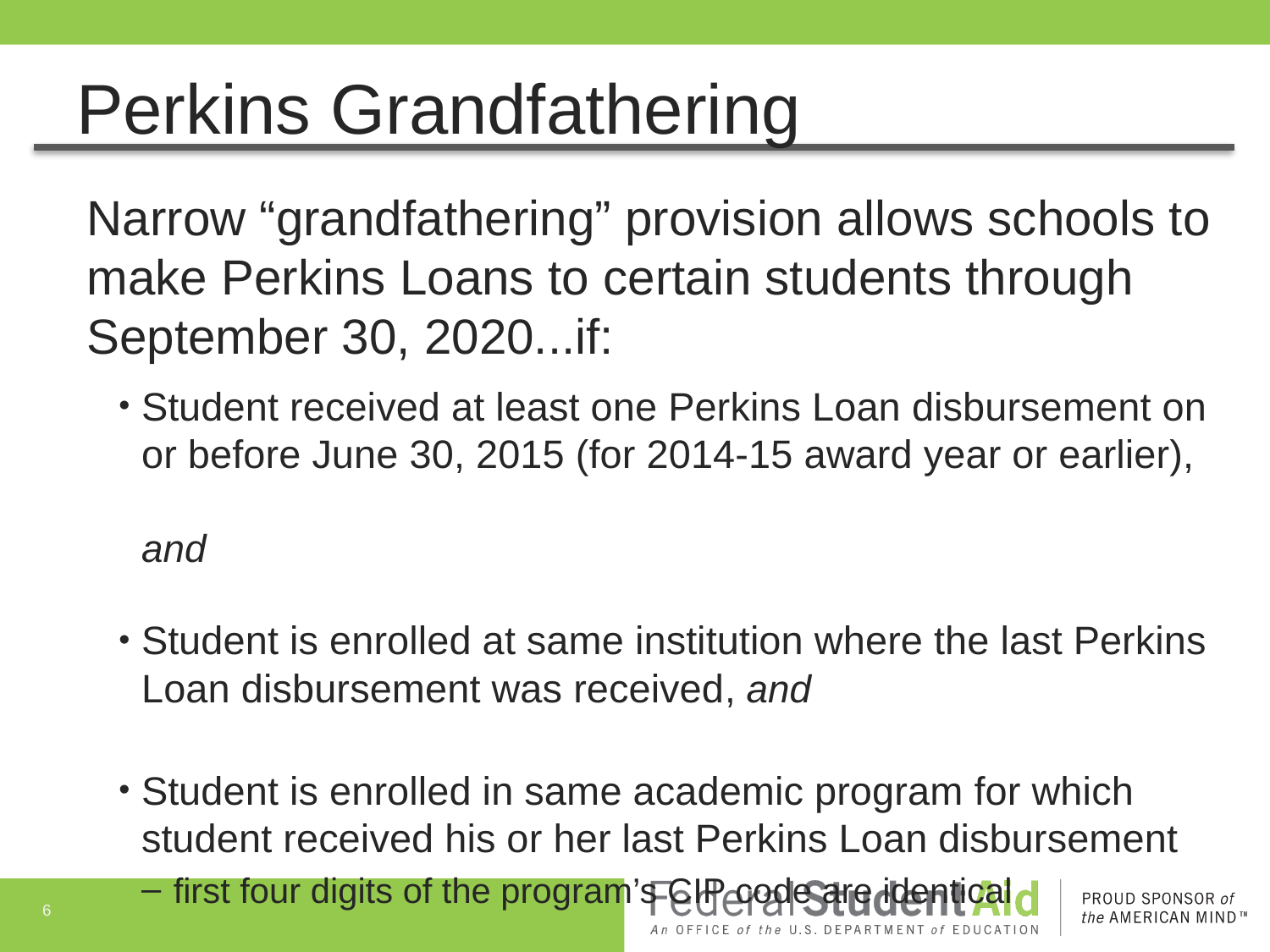

# Perkins Grandfathering
Narrow “grandfathering” provision allows schools to make Perkins Loans to certain students through September 30, 2020...if:

Student received at least one Perkins Loan disbursement on or before June 30, 2015 (for 2014-15 award year or earlier), 								and

Student is enrolled at same institution where the last Perkins Loan disbursement was received, and

Student is enrolled in same academic program for which student received his or her last Perkins Loan disbursement
first four digits of the program’s CIP code are identical

6